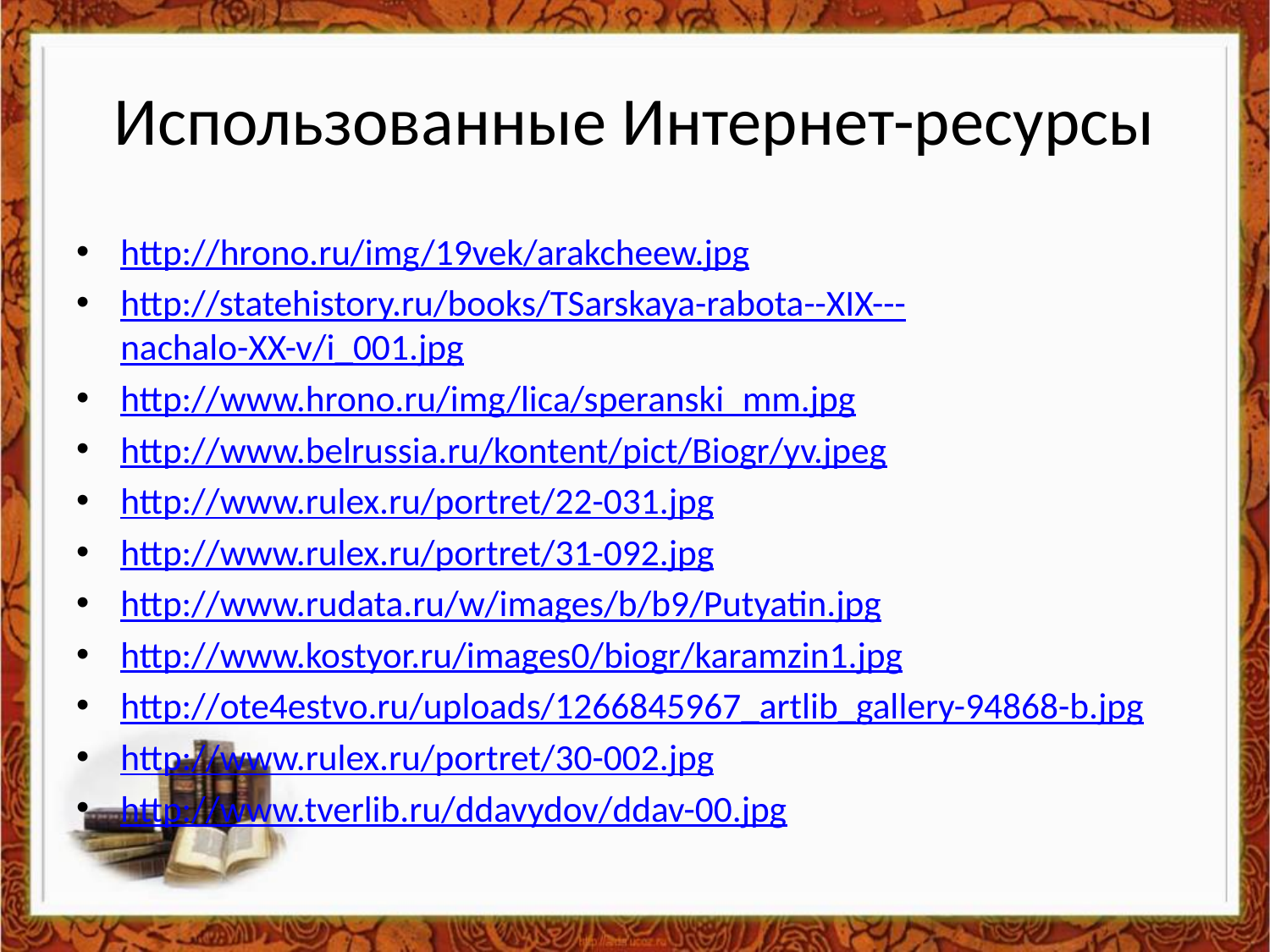

# Использованные Интернет-ресурсы
http://hrono.ru/img/19vek/arakcheew.jpg
http://statehistory.ru/books/TSarskaya-rabota--XIX---nachalo-XX-v/i_001.jpg
http://www.hrono.ru/img/lica/speranski_mm.jpg
http://www.belrussia.ru/kontent/pict/Biogr/yv.jpeg
http://www.rulex.ru/portret/22-031.jpg
http://www.rulex.ru/portret/31-092.jpg
http://www.rudata.ru/w/images/b/b9/Putyatin.jpg
http://www.kostyor.ru/images0/biogr/karamzin1.jpg
http://ote4estvo.ru/uploads/1266845967_artlib_gallery-94868-b.jpg
http://www.rulex.ru/portret/30-002.jpg
http://www.tverlib.ru/ddavydov/ddav-00.jpg